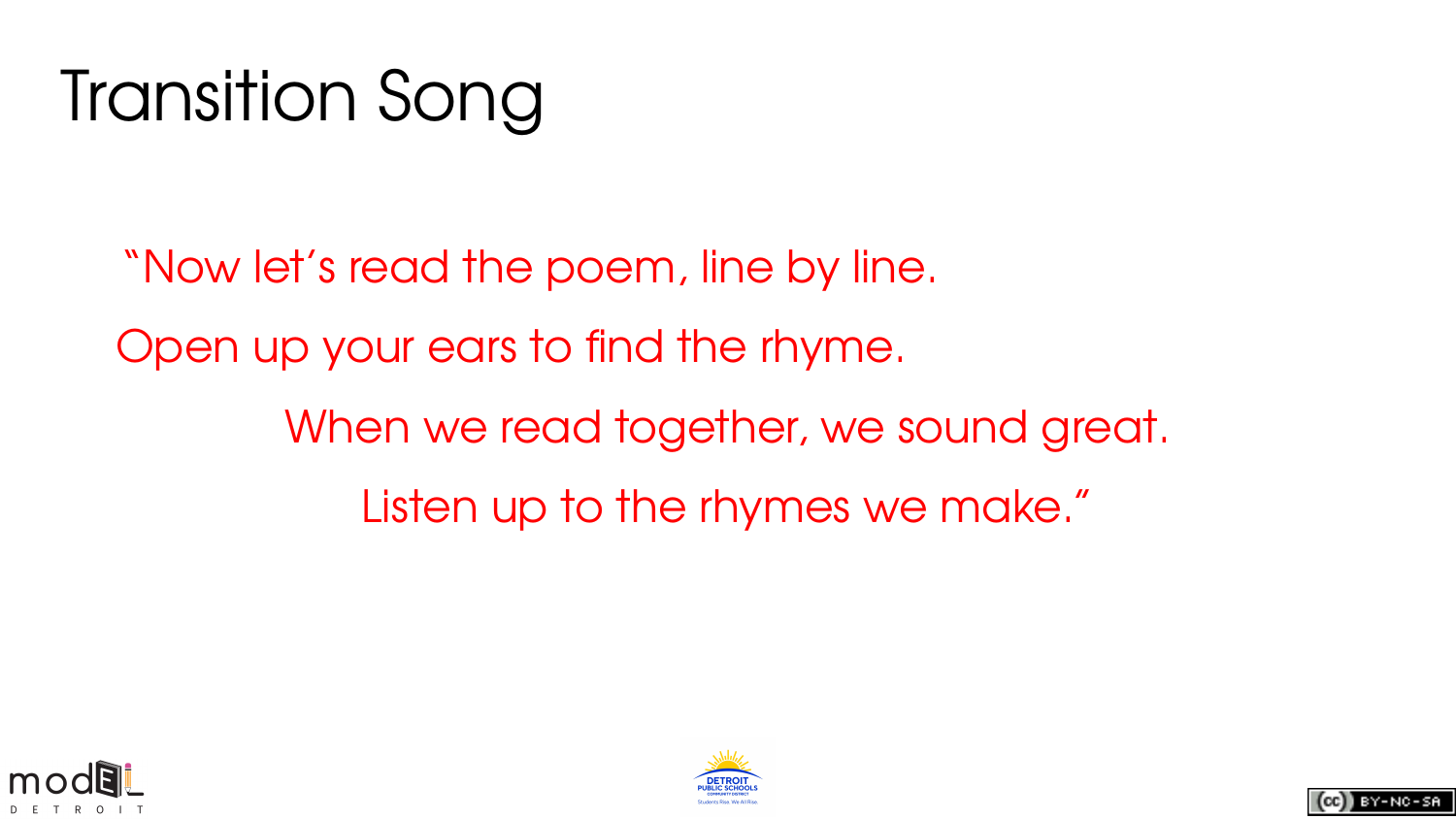

# Transition Song
“Now let’s read the poem, line by line.                                 Open up your ears to find the rhyme.                                    When we read together, we sound great.
Listen up to the rhymes we make.”